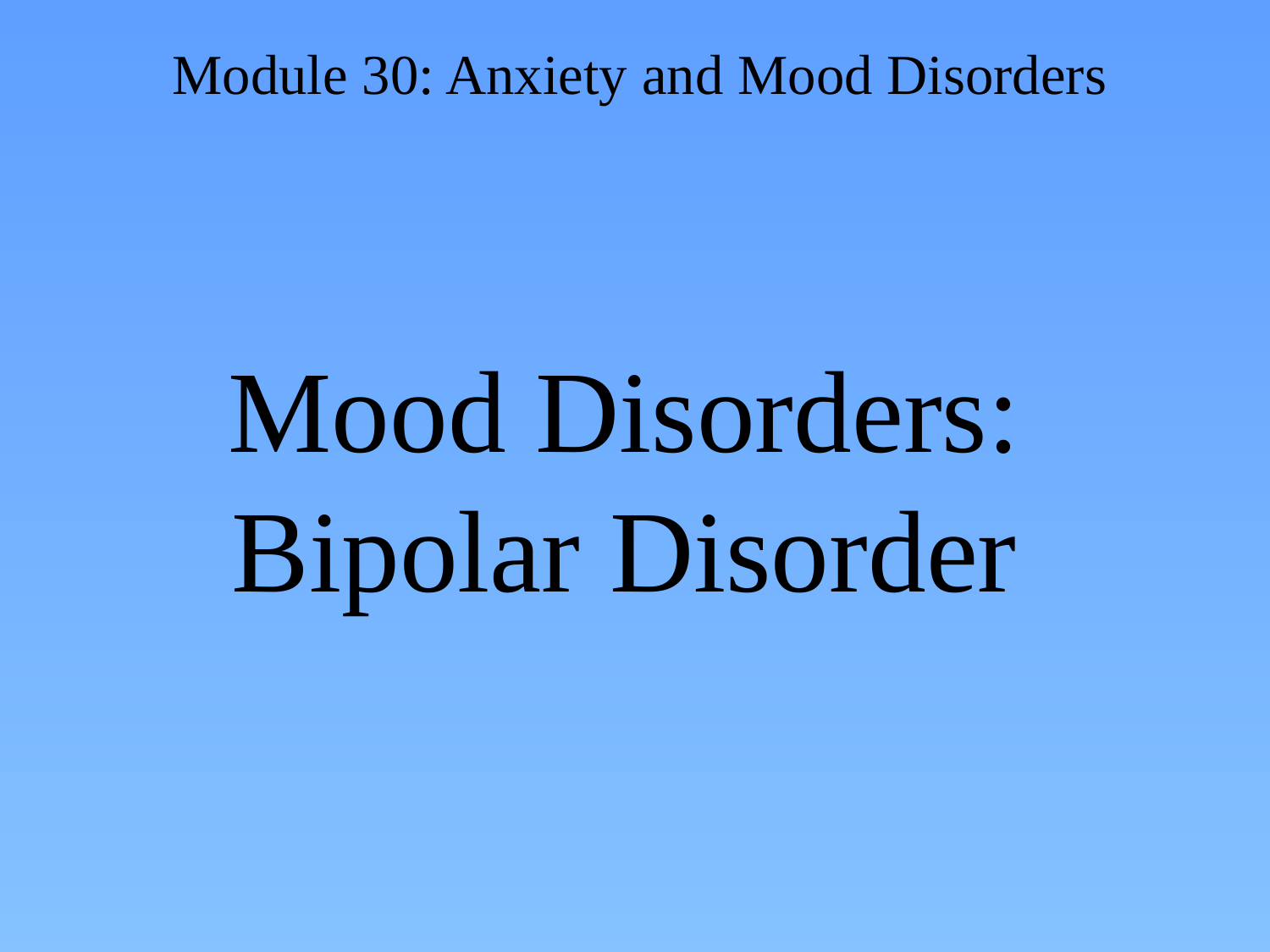

# Mood Disorders: Bipolar Disorder
Module 30: Anxiety and Mood Disorders